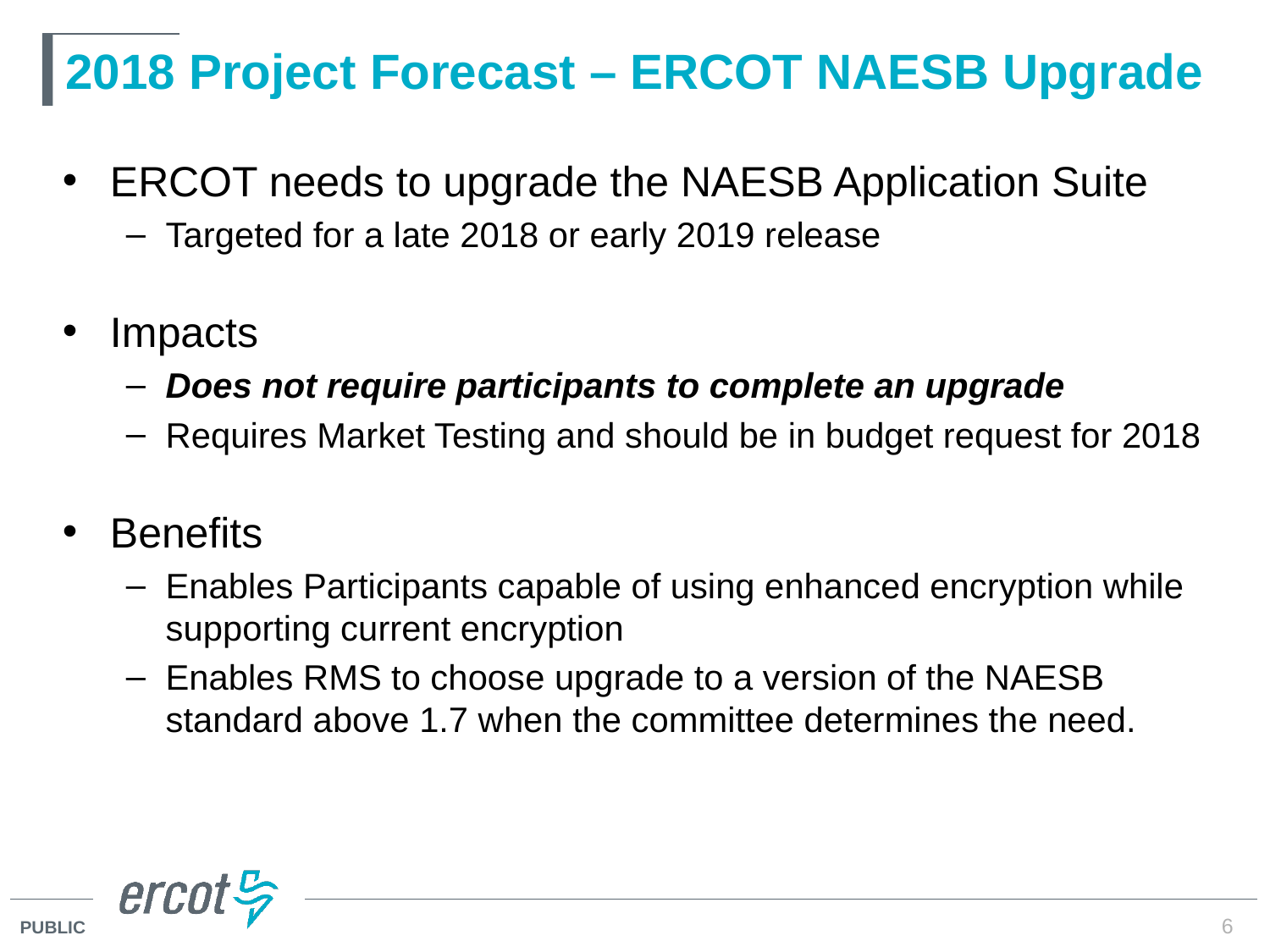

# 2018 Project Forecast – ERCOT NAESB Upgrade
ERCOT needs to upgrade the NAESB Application Suite
Targeted for a late 2018 or early 2019 release
Impacts
Does not require participants to complete an upgrade
Requires Market Testing and should be in budget request for 2018
Benefits
Enables Participants capable of using enhanced encryption while supporting current encryption
Enables RMS to choose upgrade to a version of the NAESB standard above 1.7 when the committee determines the need.

6